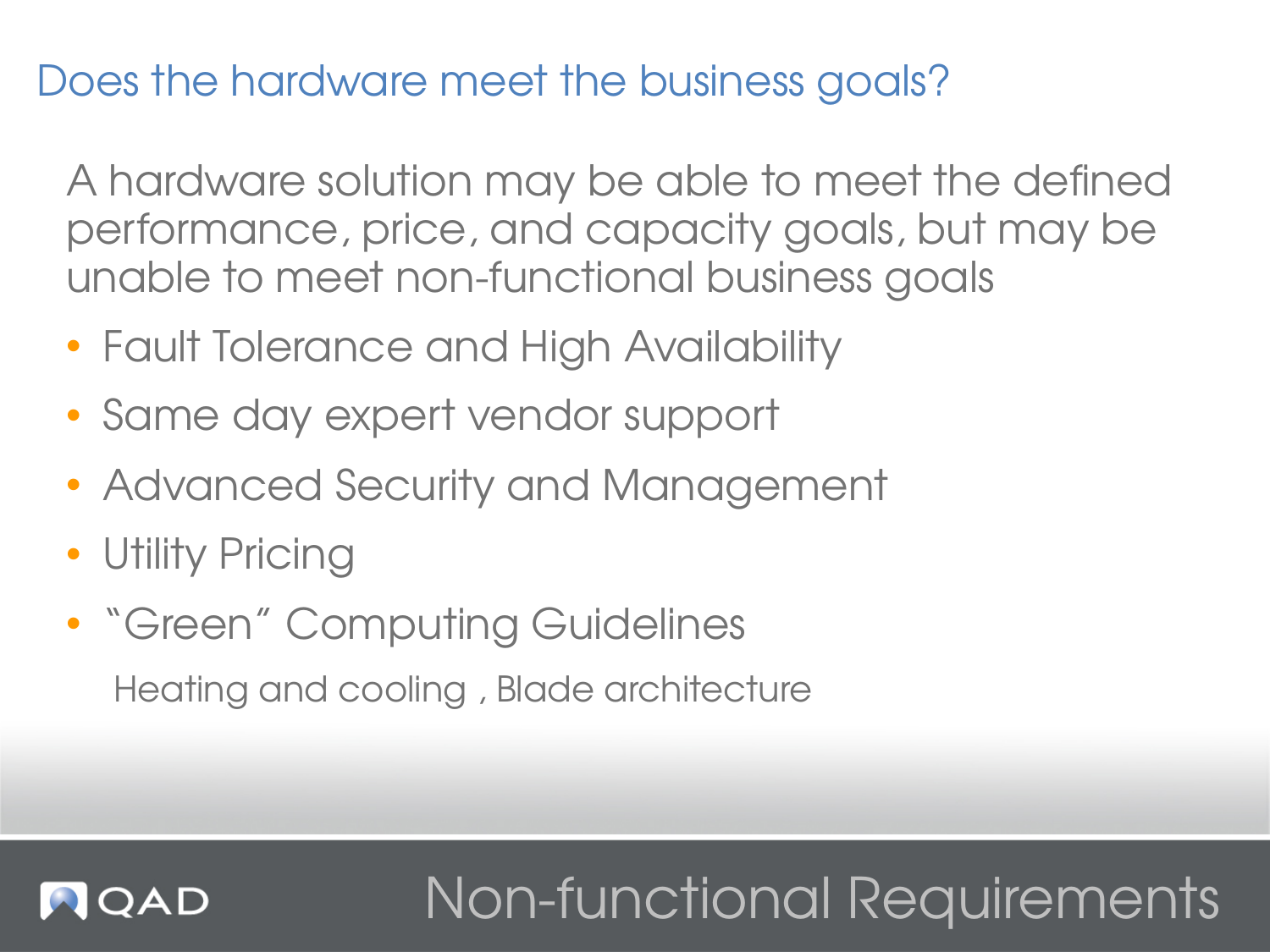

Does the hardware meet the business goals?
A hardware solution may be able to meet the defined performance, price, and capacity goals, but may be unable to meet non-functional business goals
Fault Tolerance and High Availability
Same day expert vendor support
Advanced Security and Management
Utility Pricing
“Green” Computing Guidelines
Heating and cooling , Blade architecture

# Non-functional Requirements